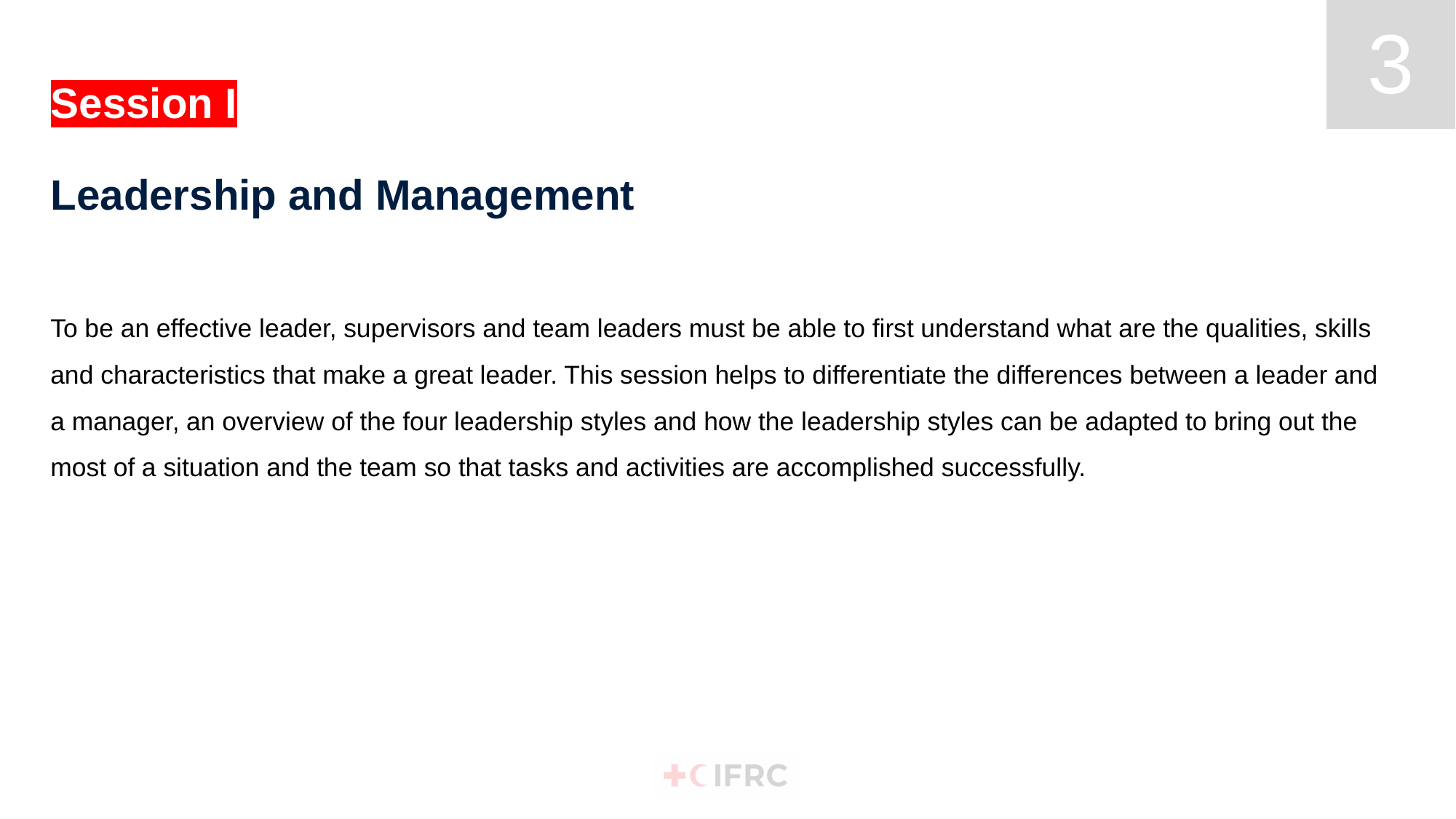

# Session I Leadership and Management
To be an effective leader, supervisors and team leaders must be able to first understand what are the qualities, skills and characteristics that make a great leader. This session helps to differentiate the differences between a leader and a manager, an overview of the four leadership styles and how the leadership styles can be adapted to bring out the most of a situation and the team so that tasks and activities are accomplished successfully.